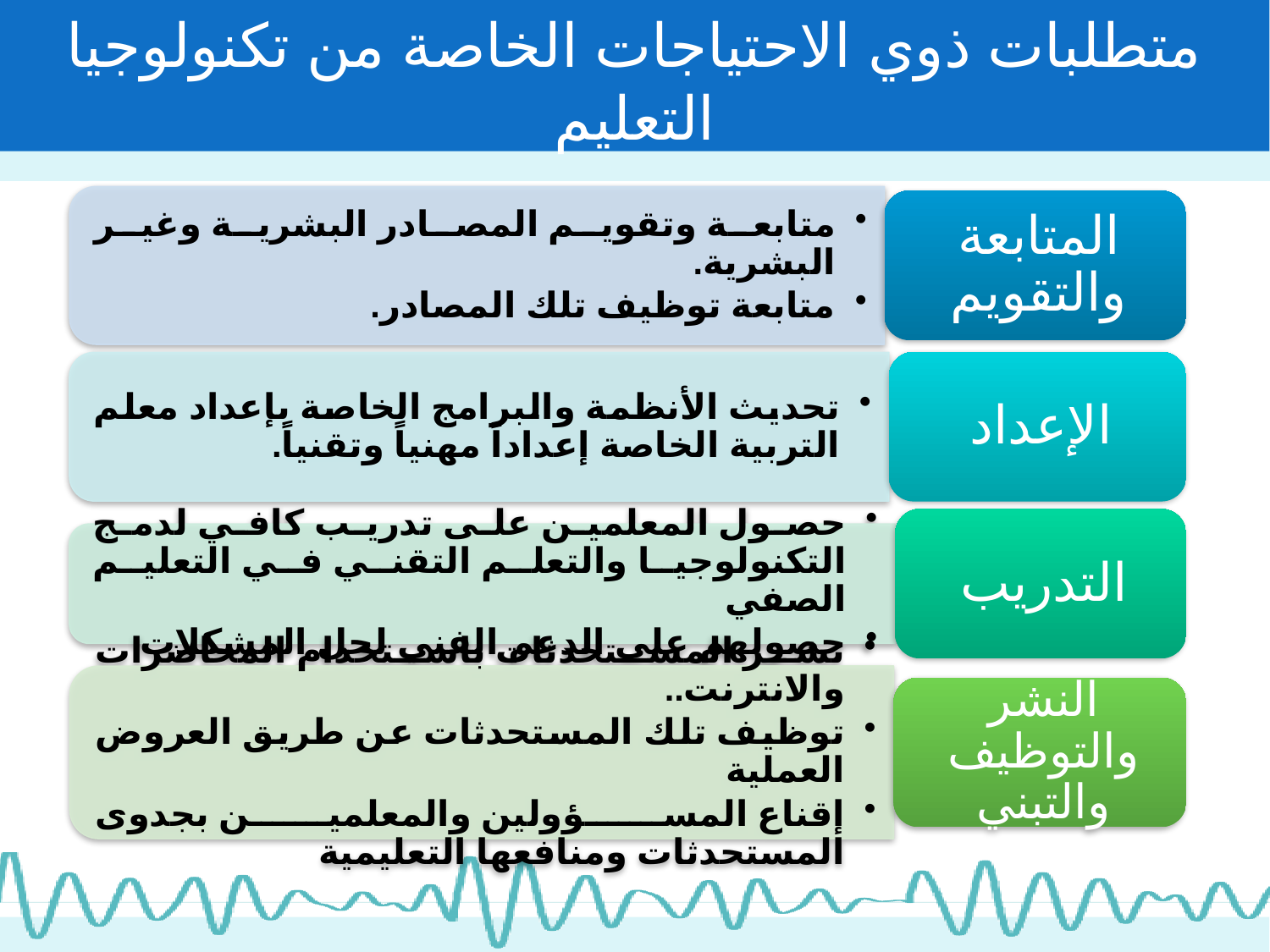

# متطلبات ذوي الاحتياجات الخاصة من تكنولوجيا التعليم
متابعة وتقويم المصادر البشرية وغير البشرية.
متابعة توظيف تلك المصادر.
المتابعة والتقويم
تحديث الأنظمة والبرامج الخاصة بإعداد معلم التربية الخاصة إعداداً مهنياً وتقنياً.
الإعداد
حصول المعلمين على تدريب كافي لدمج التكنولوجيا والتعلم التقني في التعليم الصفي
حصولهم على الدعم الفني لحل المشكلات
التدريب
نشر المستحدثات باستخدام المحاضرات والانترنت..
توظيف تلك المستحدثات عن طريق العروض العملية
إقناع المسؤولين والمعلمين بجدوى المستحدثات ومنافعها التعليمية
النشر والتوظيف والتبني